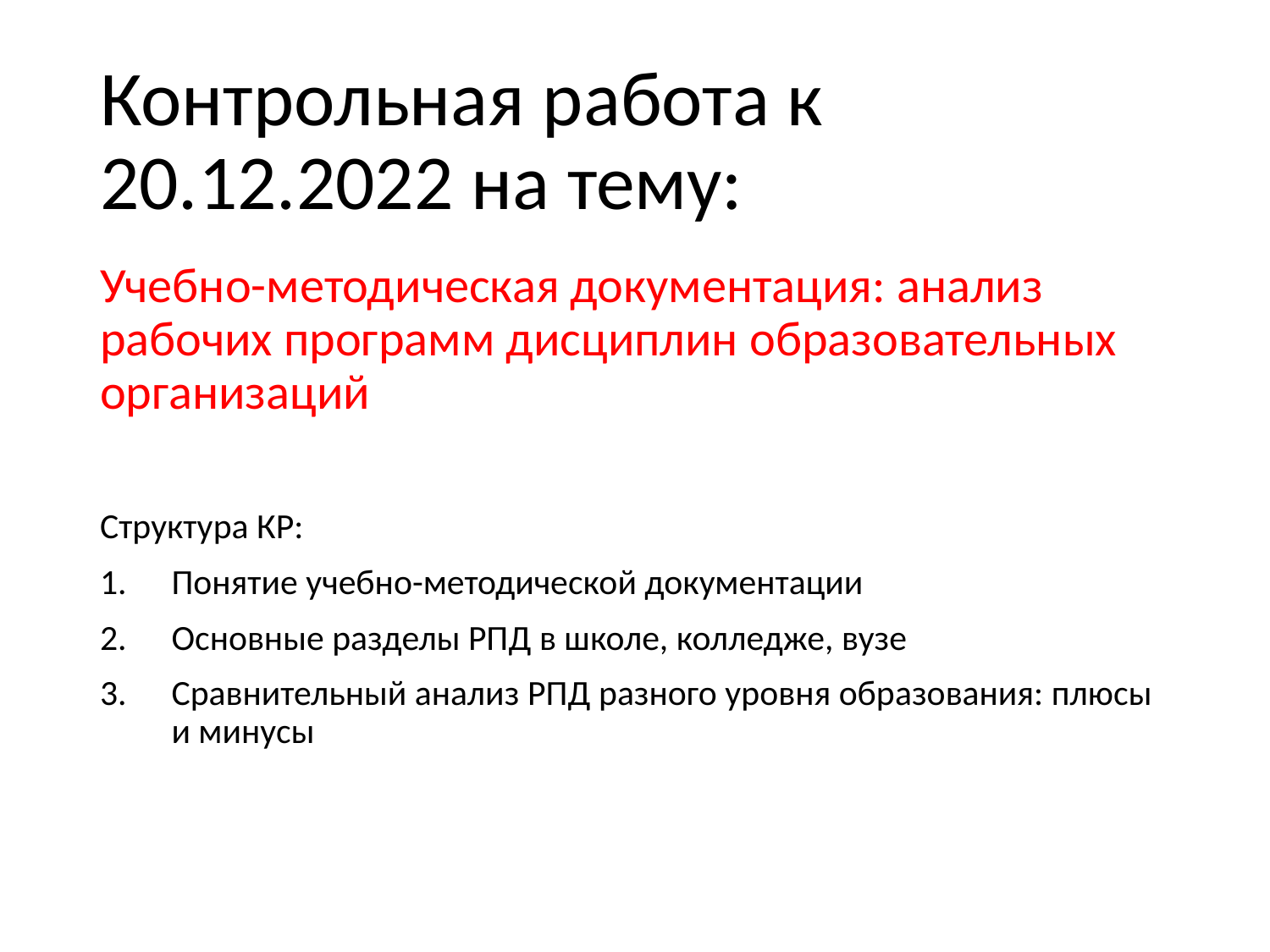

# Контрольная работа к 20.12.2022 на тему:
Учебно-методическая документация: анализ рабочих программ дисциплин образовательных организаций

Структура КР:
Понятие учебно-методической документации
Основные разделы РПД в школе, колледже, вузе
Сравнительный анализ РПД разного уровня образования: плюсы и минусы